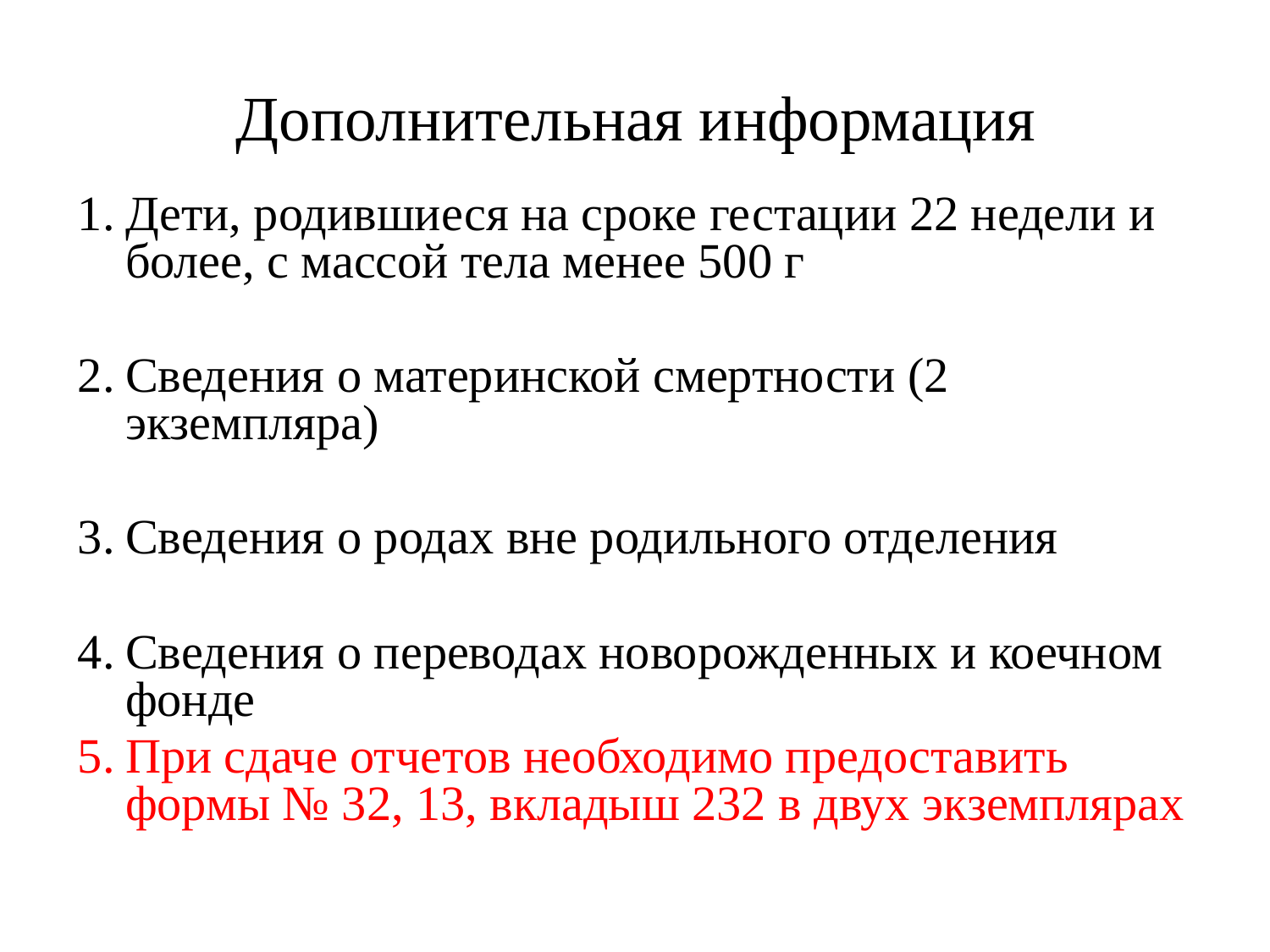

Дополнительная информация
Дети, родившиеся на сроке гестации 22 недели и более, с массой тела менее 500 г

Сведения о материнской смертности (2 экземпляра)

Сведения о родах вне родильного отделения

Сведения о переводах новорожденных и коечном фонде
При сдаче отчетов необходимо предоставить формы № 32, 13, вкладыш 232 в двух экземплярах